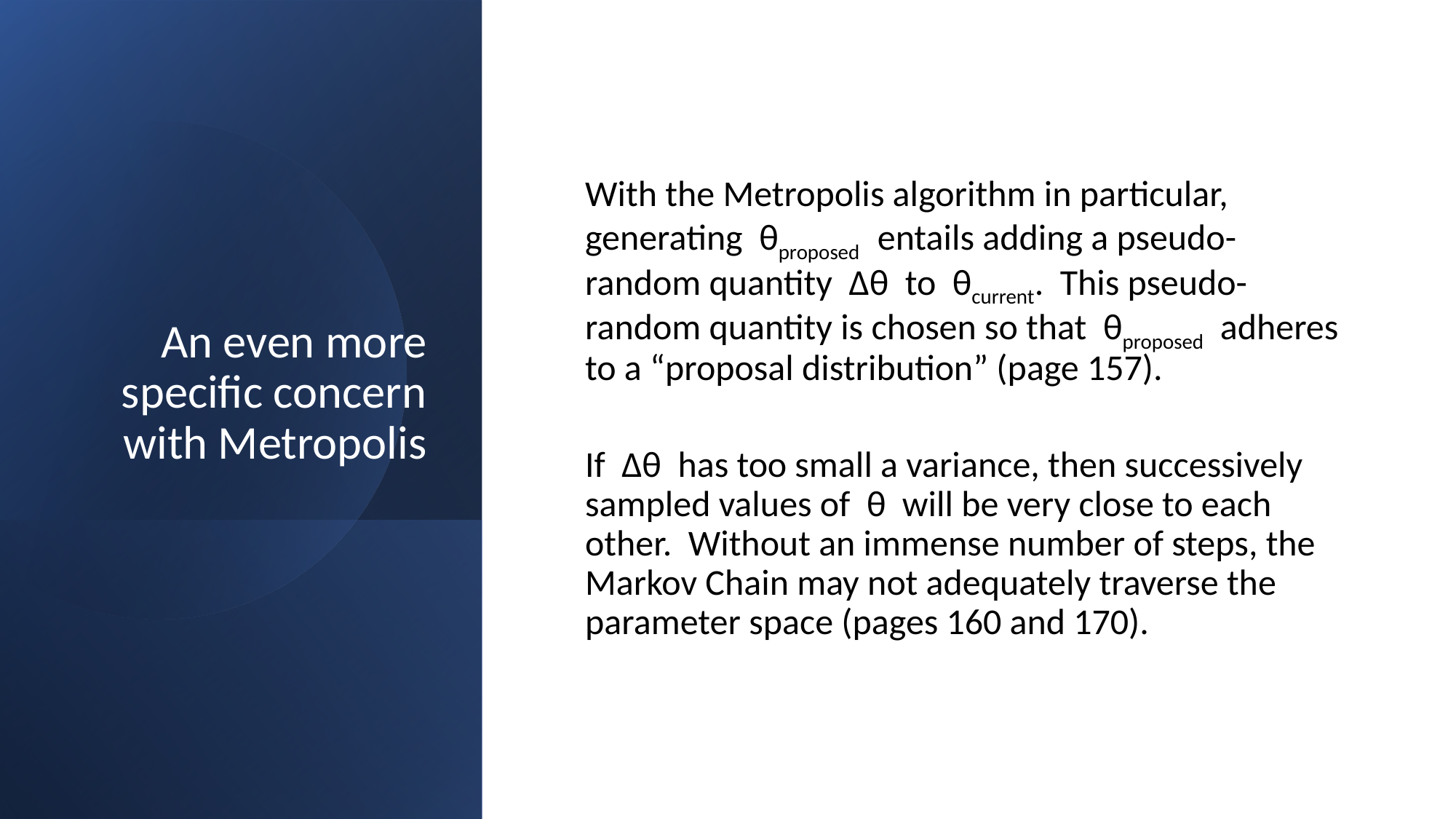

# An even more specific concern with Metropolis
With the Metropolis algorithm in particular, generating  θproposed   entails adding a pseudo-random quantity  Δθ  to  θcurrent.  This pseudo-random quantity is chosen so that  θproposed  adheres to a “proposal distribution” (page 157).

If  Δθ  has too small a variance, then successively sampled values of  θ  will be very close to each other.  Without an immense number of steps, the Markov Chain may not adequately traverse the parameter space (pages 160 and 170).